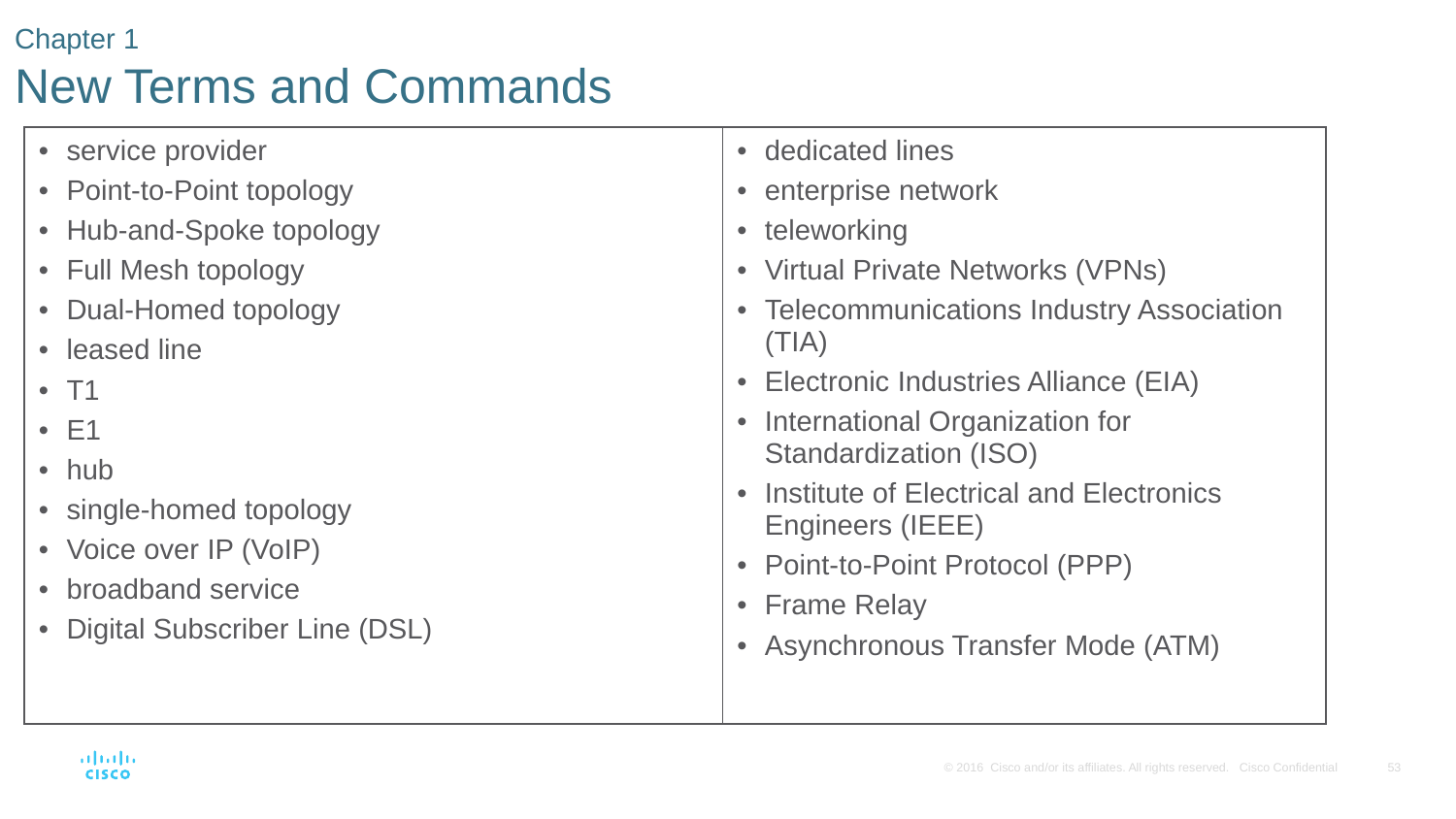

# Chapter 1 New Terms and Commands
| service provider Point-to-Point topology Hub-and-Spoke topology Full Mesh topology Dual-Homed topology leased line T1 E1 hub single-homed topology Voice over IP (VoIP) broadband service Digital Subscriber Line (DSL) | dedicated lines enterprise network teleworking Virtual Private Networks (VPNs) Telecommunications Industry Association (TIA) Electronic Industries Alliance (EIA) International Organization for Standardization (ISO) Institute of Electrical and Electronics Engineers (IEEE) Point-to-Point Protocol (PPP) Frame Relay Asynchronous Transfer Mode (ATM) |
| --- | --- |